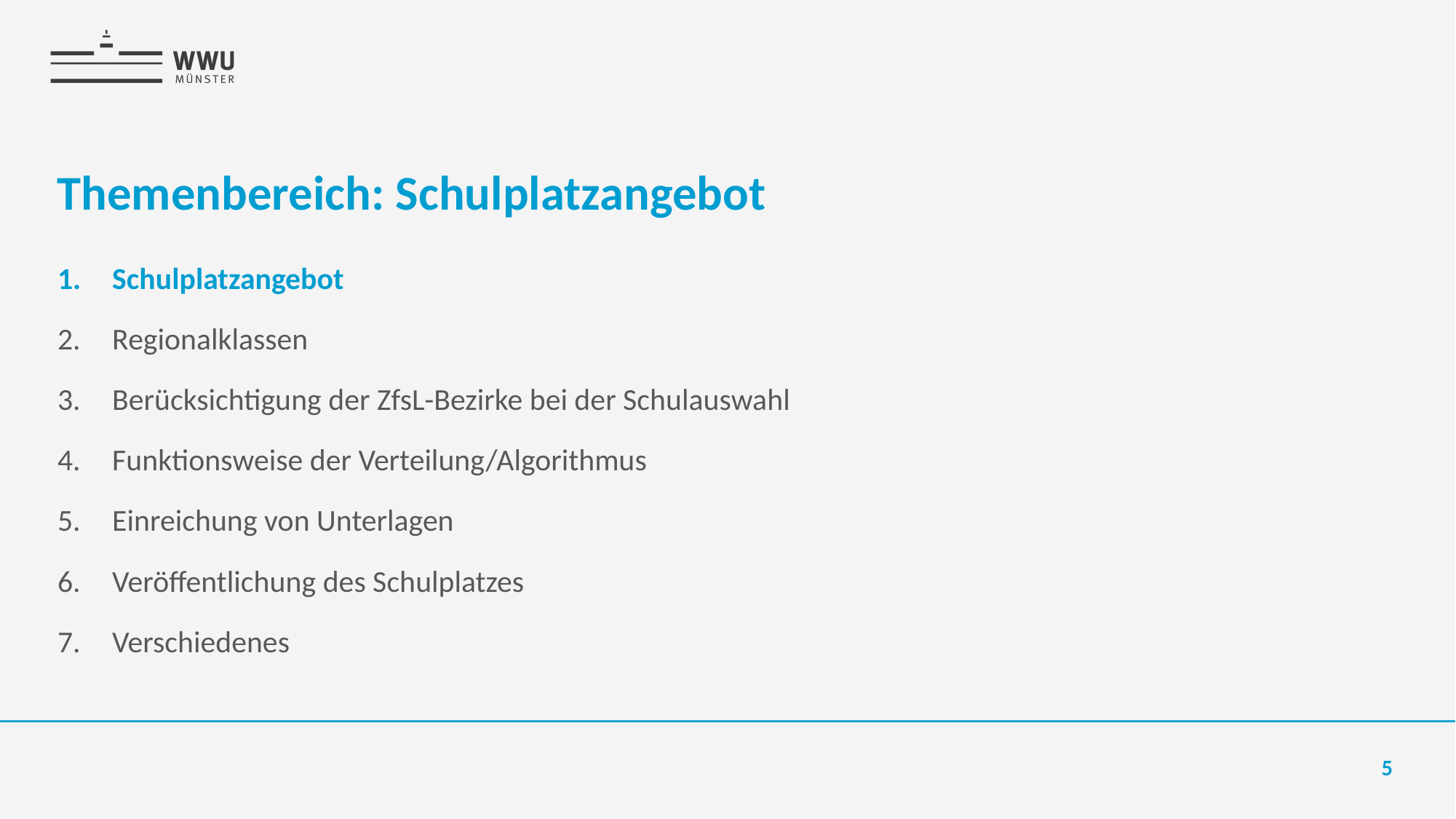

# Themenbereich: Schulplatzangebot
Schulplatzangebot
Regionalklassen
Berücksichtigung der ZfsL-Bezirke bei der Schulauswahl
Funktionsweise der Verteilung/Algorithmus
Einreichung von Unterlagen
Veröffentlichung des Schulplatzes
Verschiedenes

5